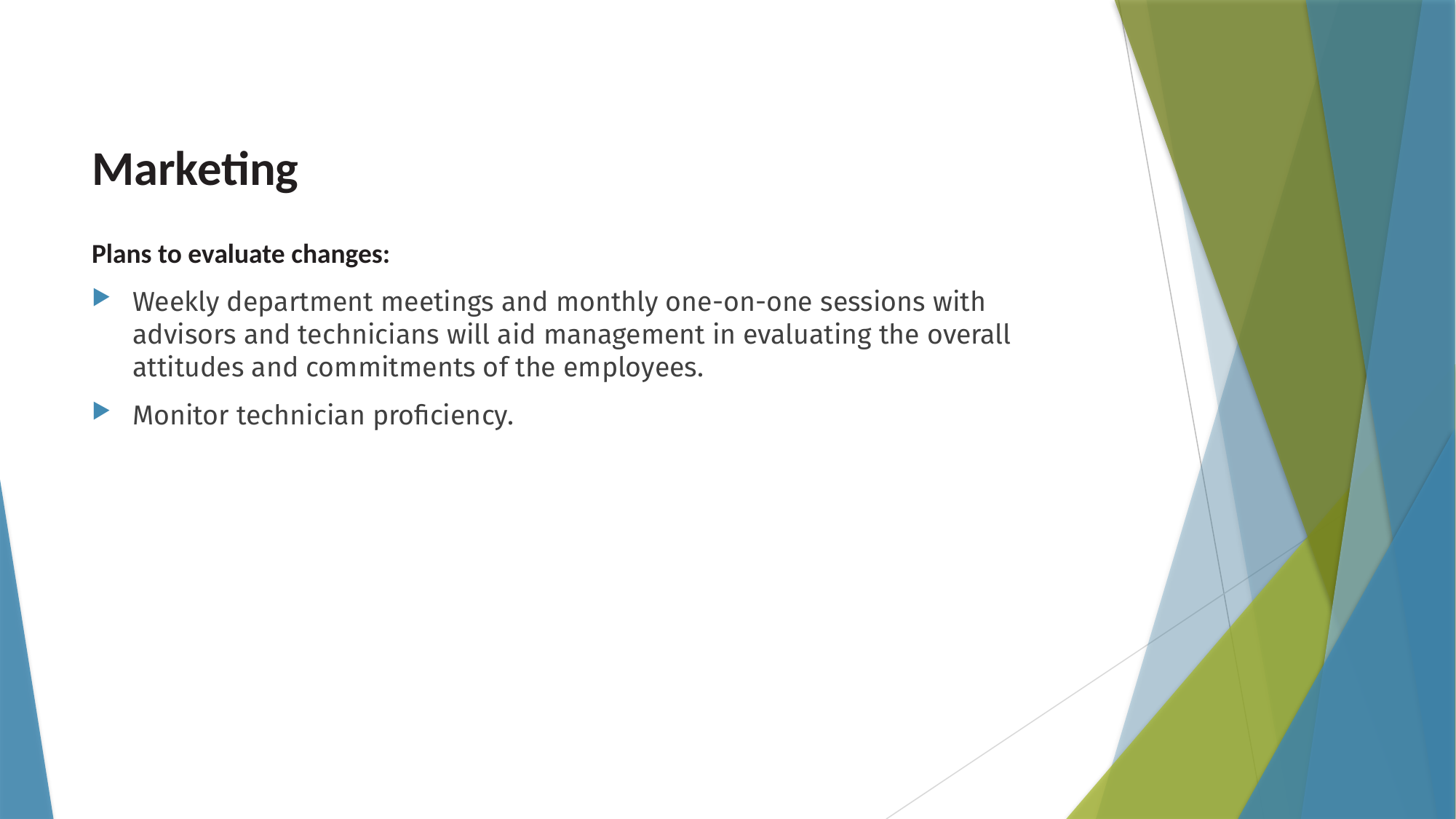

# Marketing
Plans to evaluate changes:
Weekly department meetings and monthly one-on-one sessions with advisors and technicians will aid management in evaluating the overall attitudes and commitments of the employees.
Monitor technician proficiency.